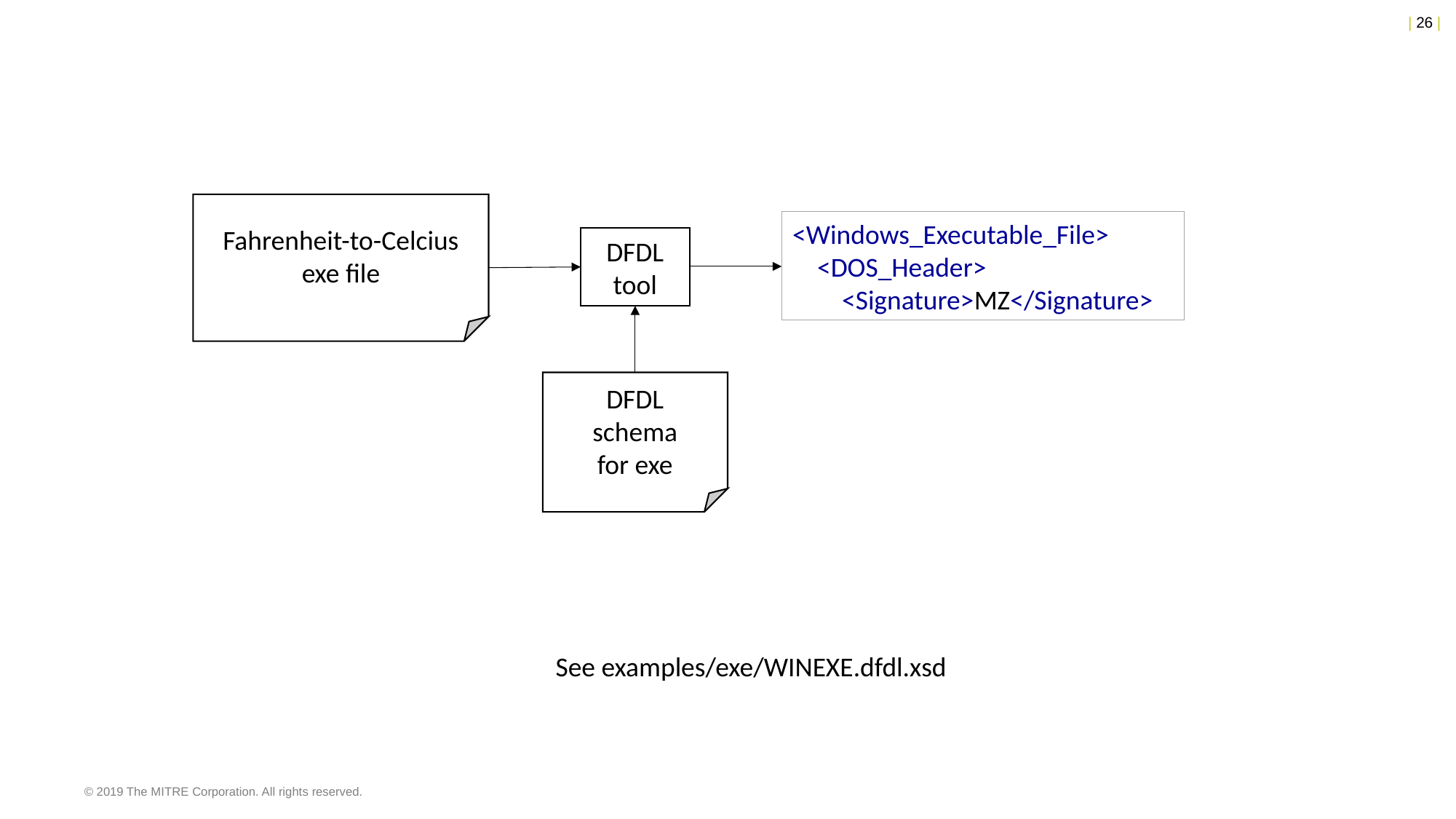

Fahrenheit-to-Celcius
exe file
<Windows_Executable_File>
    <DOS_Header>
        <Signature>MZ</Signature>
DFDL
tool
DFDL
schema
for exe
See examples/exe/WINEXE.dfdl.xsd
© 2019 The MITRE Corporation. All rights reserved.